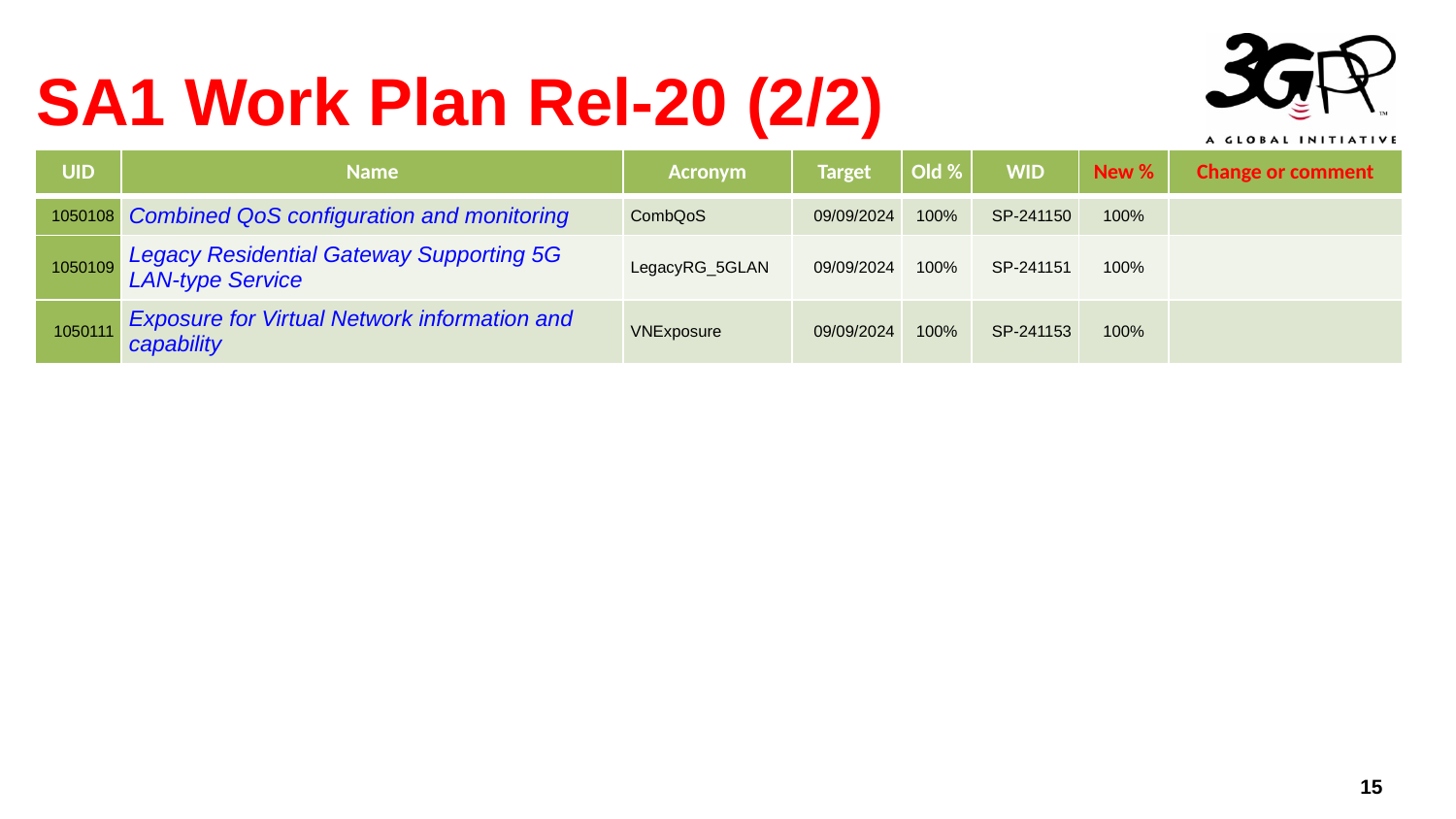

SA1 Work Plan Rel-20 (2/2)
| UID | Name | Acronym | Target | Old % | WID | New % | Change or comment |
| --- | --- | --- | --- | --- | --- | --- | --- |
| 1050108 | Combined QoS configuration and monitoring | CombQoS | 09/09/2024 | 100% | SP-241150 | 100% |  |
| 1050109 | Legacy Residential Gateway Supporting 5G LAN-type Service | LegacyRG\_5GLAN | 09/09/2024 | 100% | SP-241151 | 100% |  |
| 1050111 | Exposure for Virtual Network information and capability | VNExposure | 09/09/2024 | 100% | SP-241153 | 100% |  |